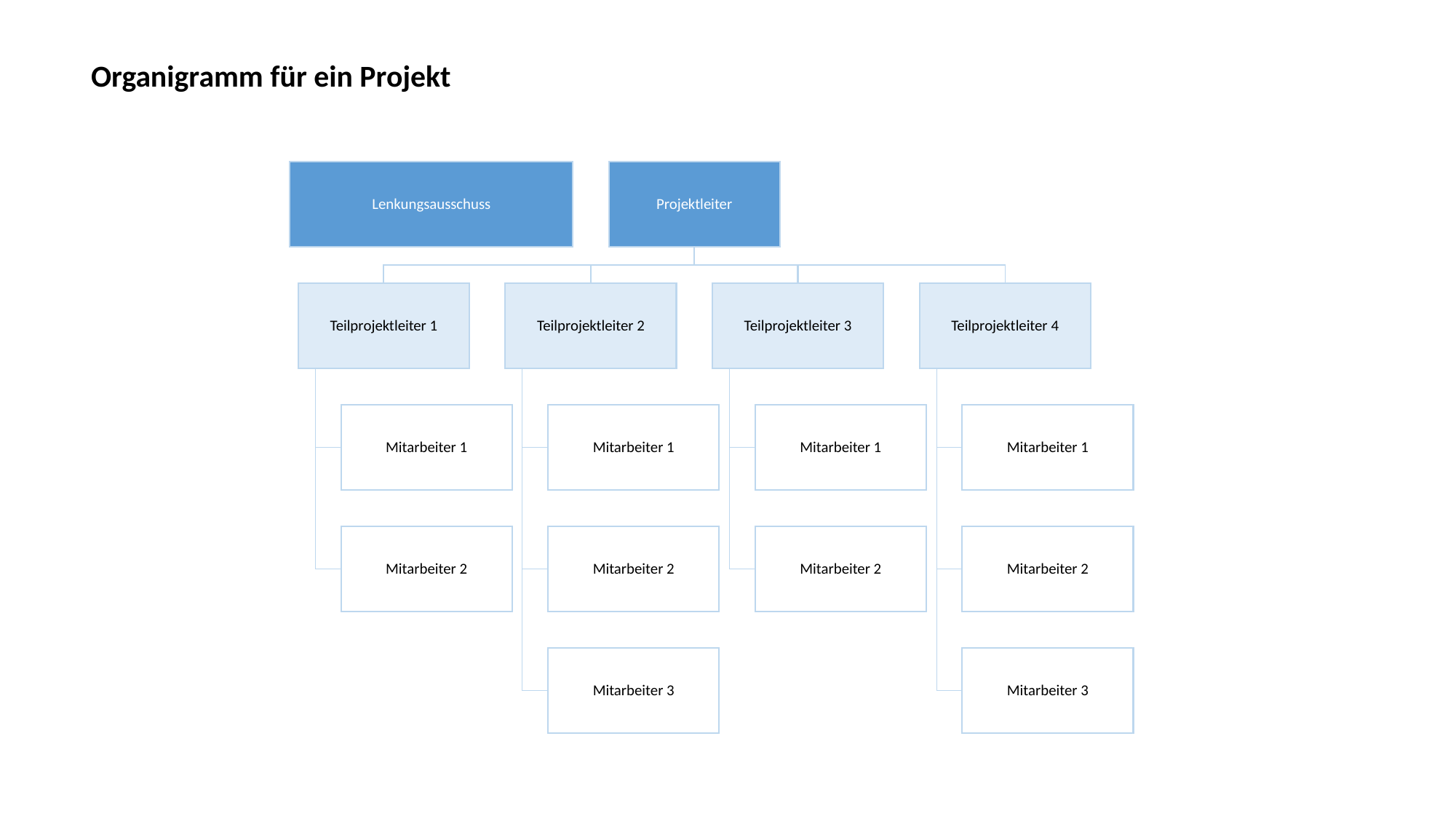

Organigramm für ein Projekt
Lenkungsausschuss
Projektleiter
Teilprojektleiter 1
Mitarbeiter 1
Mitarbeiter 2
Teilprojektleiter 2
Mitarbeiter 1
Mitarbeiter 2
Mitarbeiter 3
Teilprojektleiter 3
Mitarbeiter 1
Mitarbeiter 2
Teilprojektleiter 4
Mitarbeiter 1
Mitarbeiter 2
Mitarbeiter 3